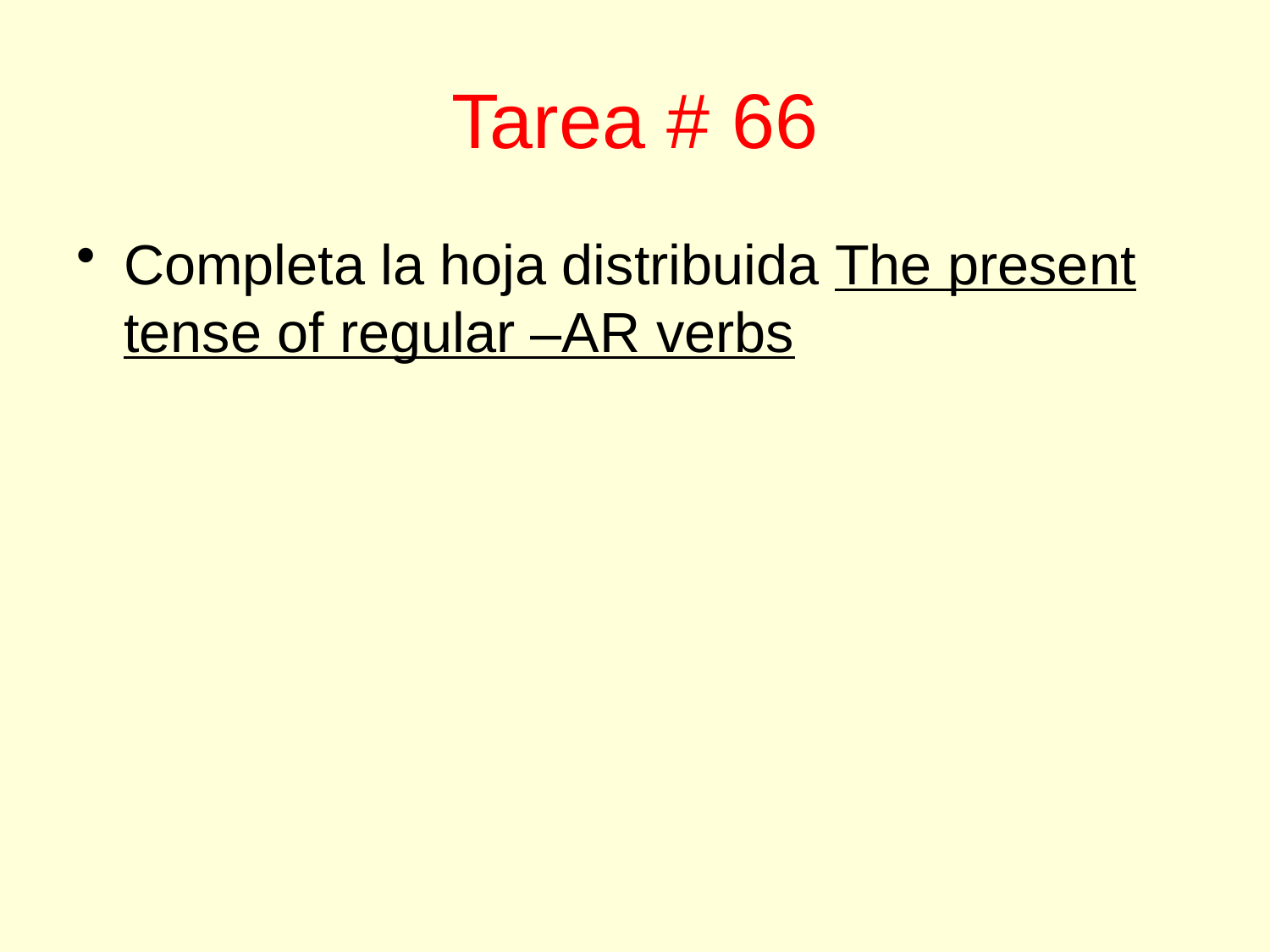

# Tarea # 66
Completa la hoja distribuida The present tense of regular –AR verbs